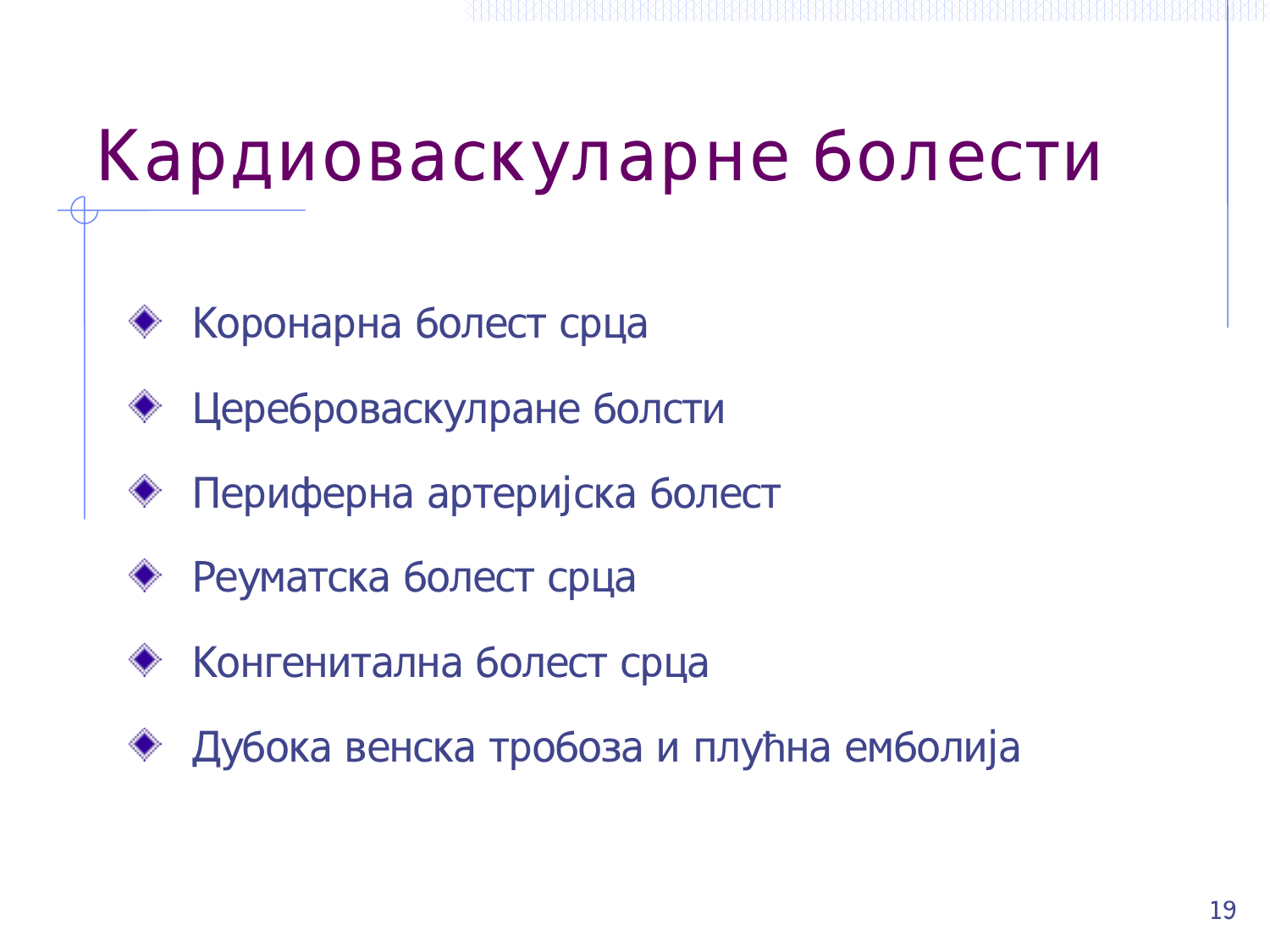

# Кардиоваскуларне болести
Коронарна болест срца
Цереброваскулране болсти
Периферна артеријска болест
Реуматска болест срца
Конгенитална болест срца
Дубока венска тробоза и плућна емболија

19